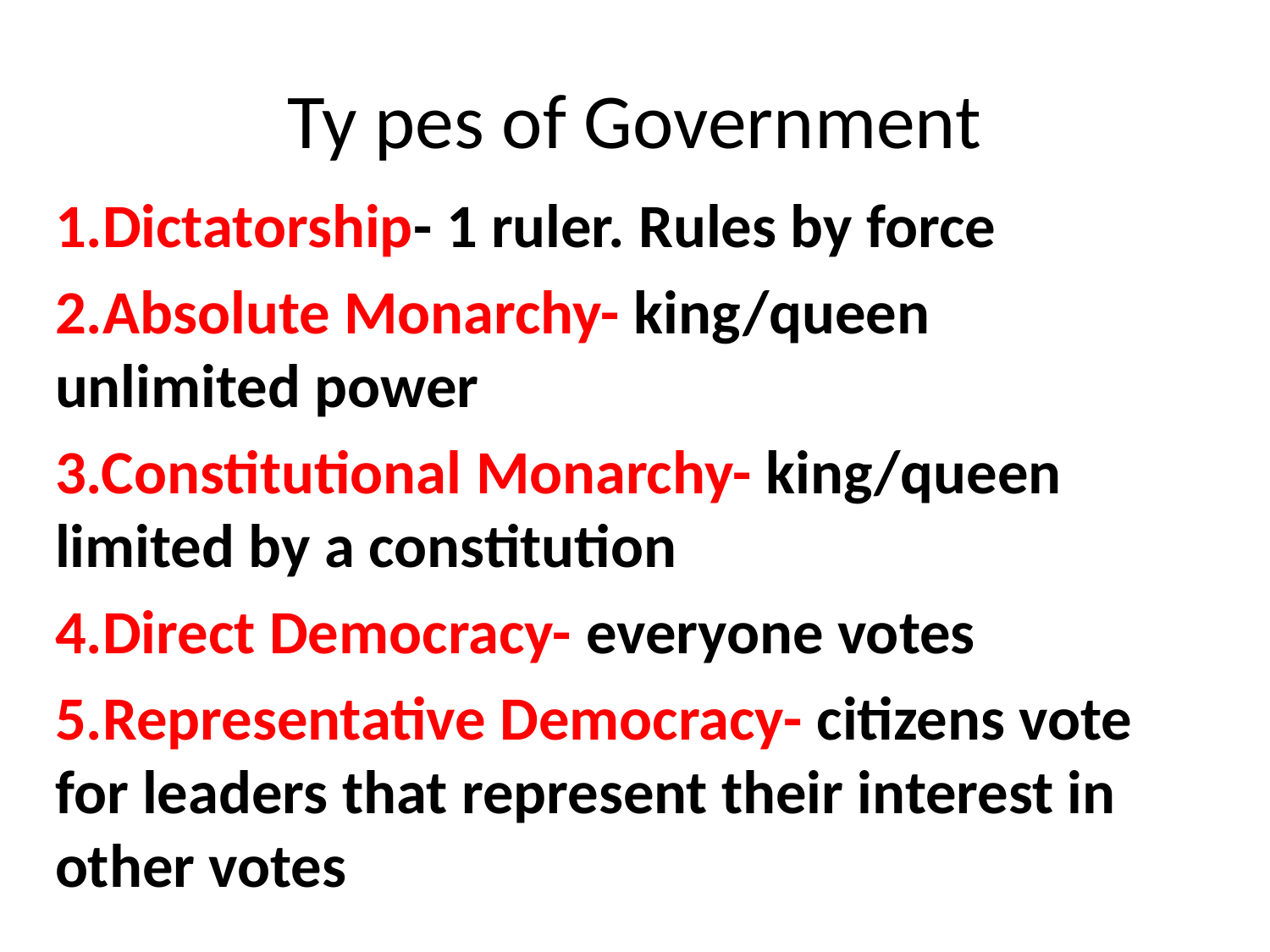

# Ty pes of Government
1.Dictatorship- 1 ruler. Rules by force
2.Absolute Monarchy- king/queen unlimited power
3.Constitutional Monarchy- king/queen limited by a constitution
4.Direct Democracy- everyone votes
5.Representative Democracy- citizens vote for leaders that represent their interest in other votes